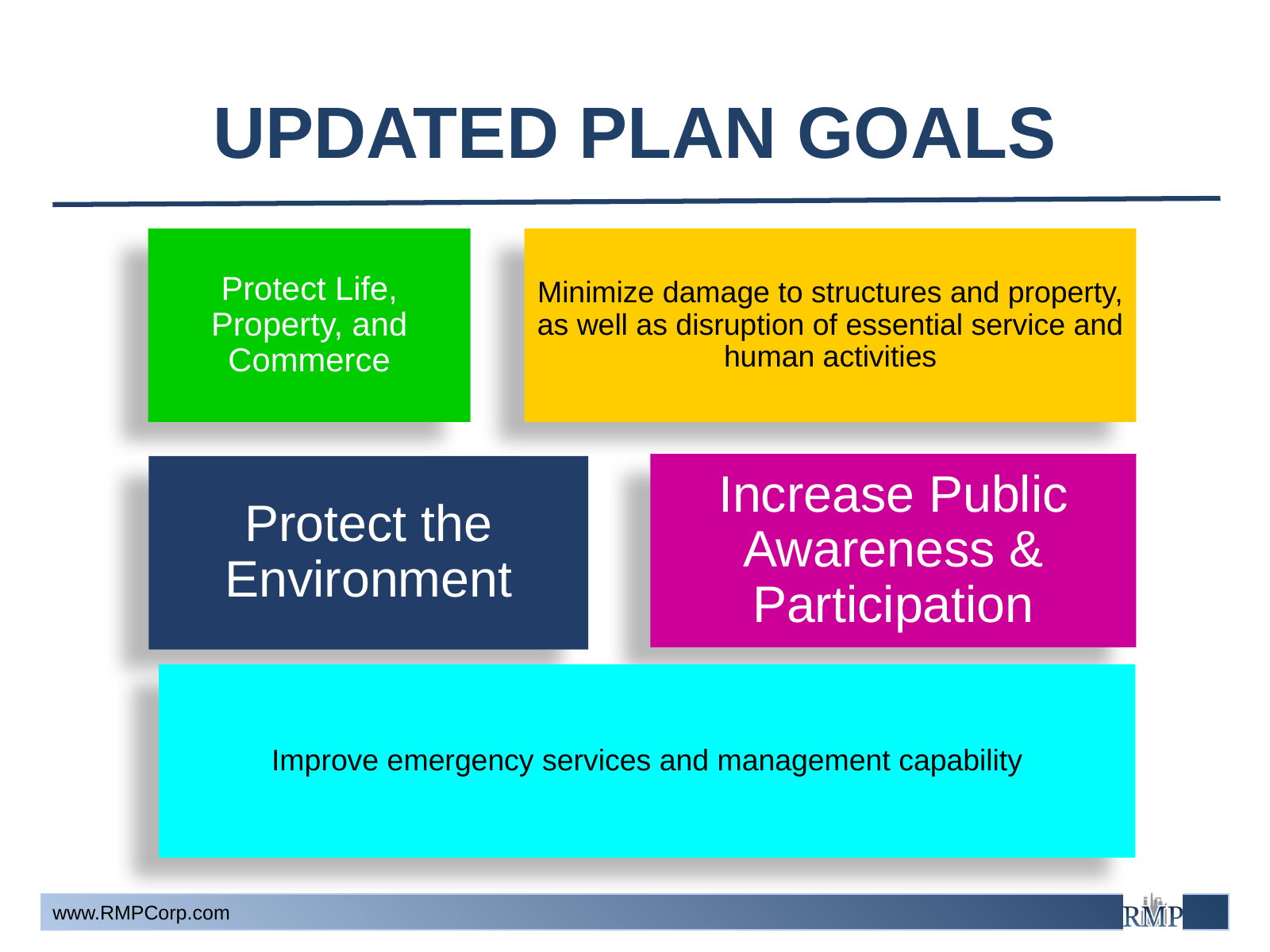

# Updated Plan Goals
Protect Life, Property, and Commerce
Minimize damage to structures and property, as well as disruption of essential service and human activities
Protect the Environment
Increase Public Awareness & Participation
Improve emergency services and management capability